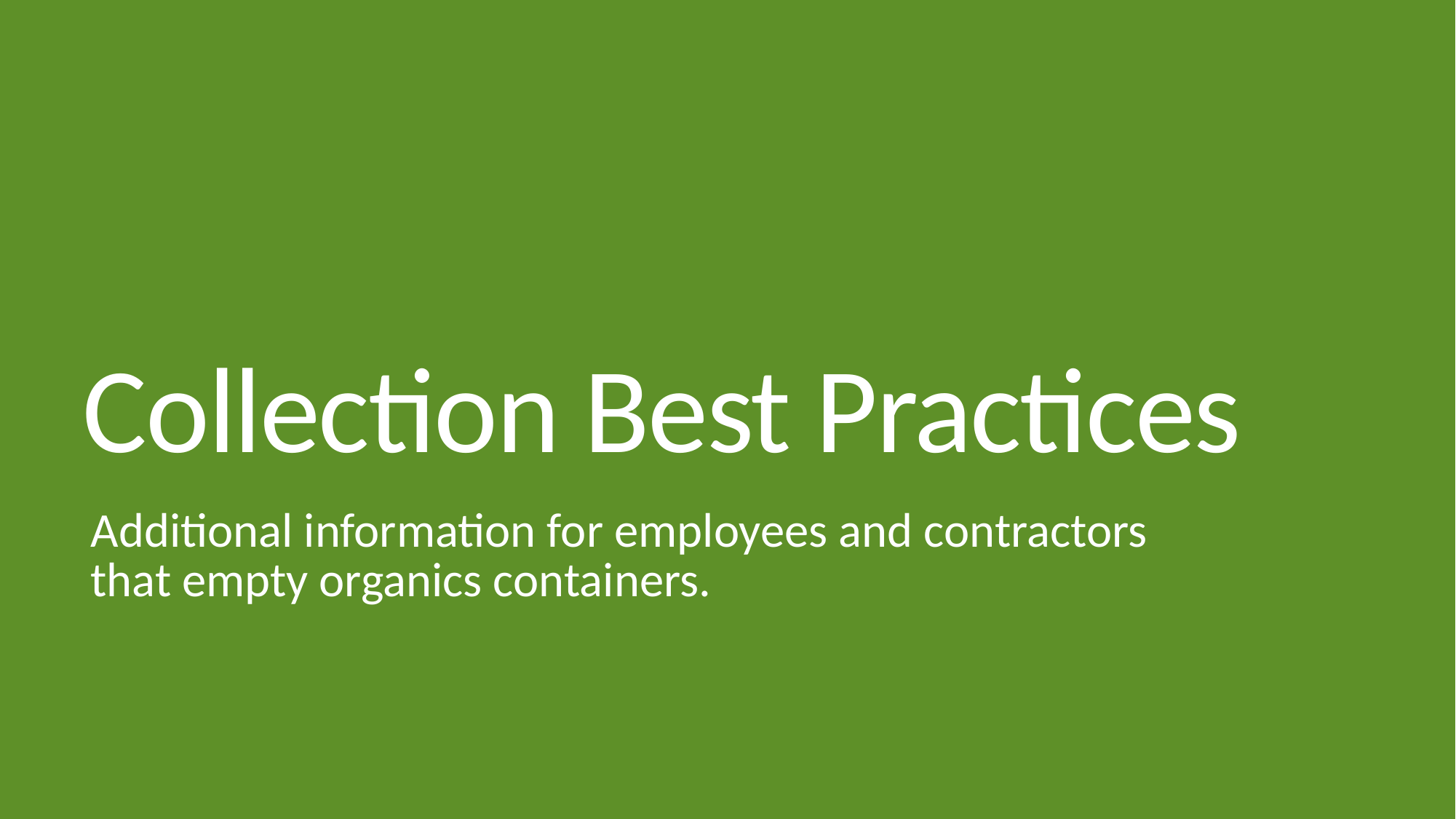

# Collection Best Practices
Additional information for employees and contractors that empty organics containers.